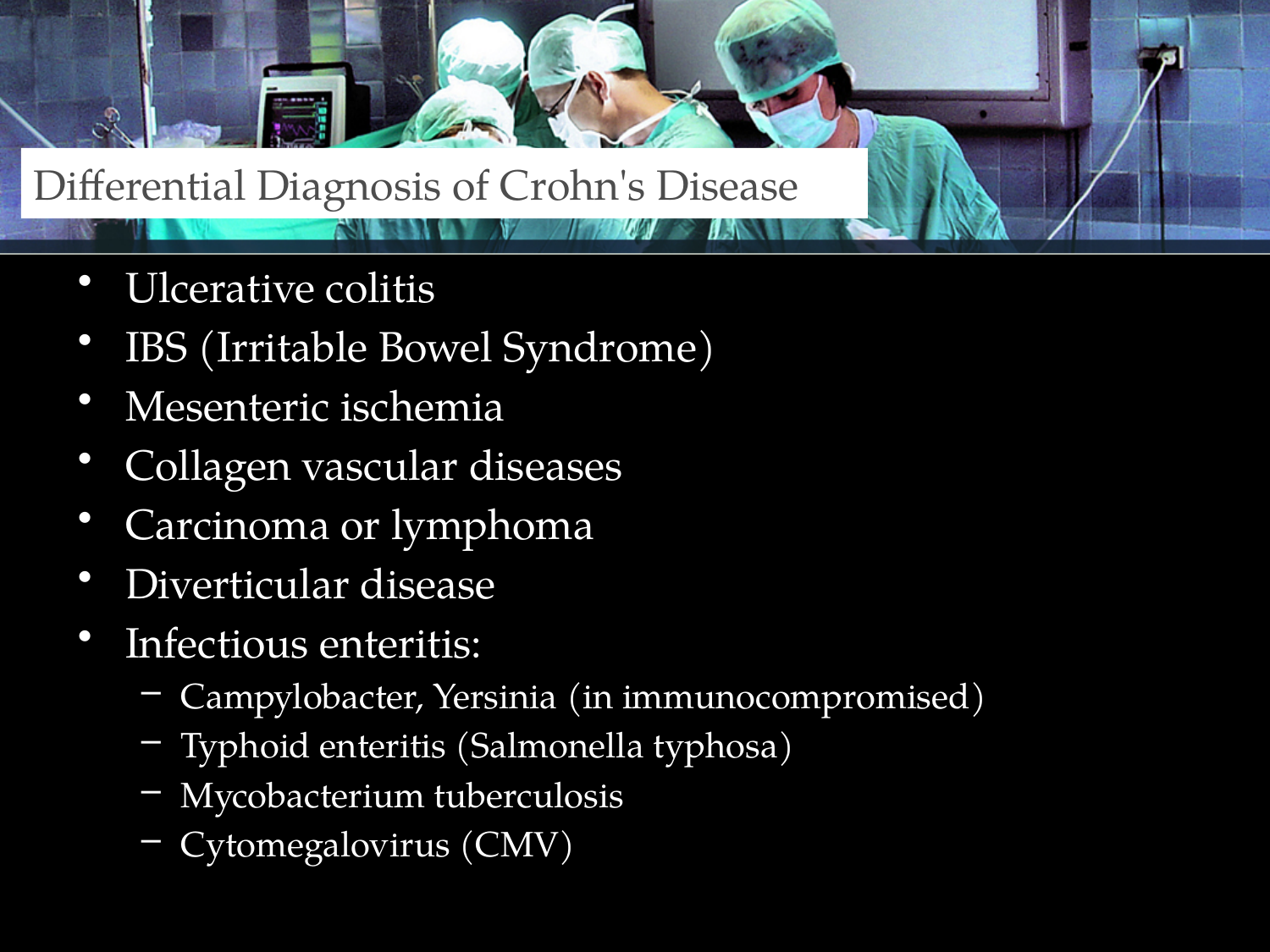

# Differential Diagnosis of Crohn's Disease
Ulcerative colitis
IBS (Irritable Bowel Syndrome)
Mesenteric ischemia
Collagen vascular diseases
Carcinoma or lymphoma
Diverticular disease
Infectious enteritis:
Campylobacter, Yersinia (in immunocompromised)
Typhoid enteritis (Salmonella typhosa)
Mycobacterium tuberculosis
Cytomegalovirus (CMV)